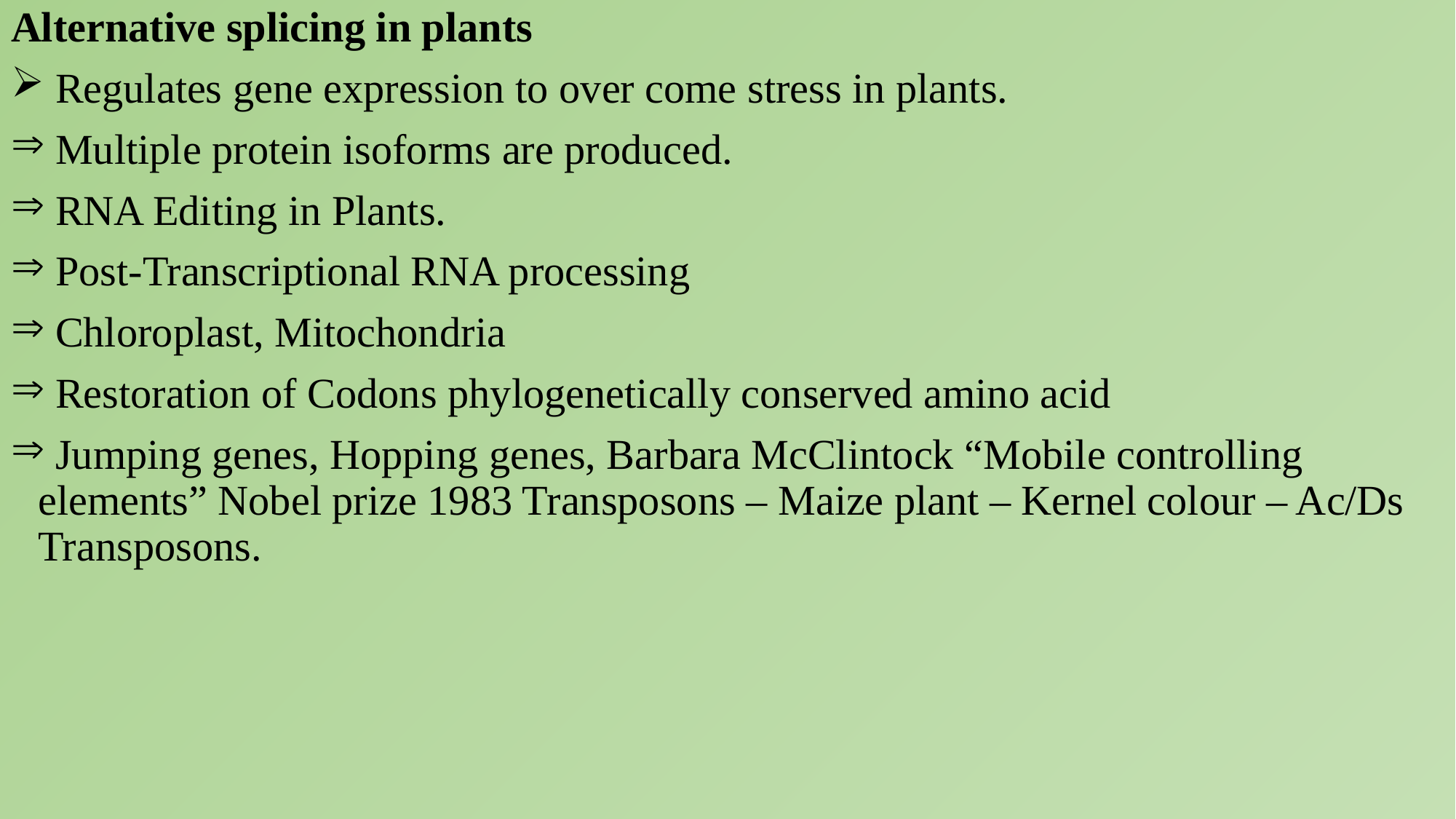

Alternative splicing in plants
 Regulates gene expression to over come stress in plants.
 Multiple protein isoforms are produced.
 RNA Editing in Plants.
 Post-Transcriptional RNA processing
 Chloroplast, Mitochondria
 Restoration of Codons phylogenetically conserved amino acid
 Jumping genes, Hopping genes, Barbara McClintock “Mobile controlling elements” Nobel prize 1983 Transposons – Maize plant – Kernel colour – Ac/Ds Transposons.